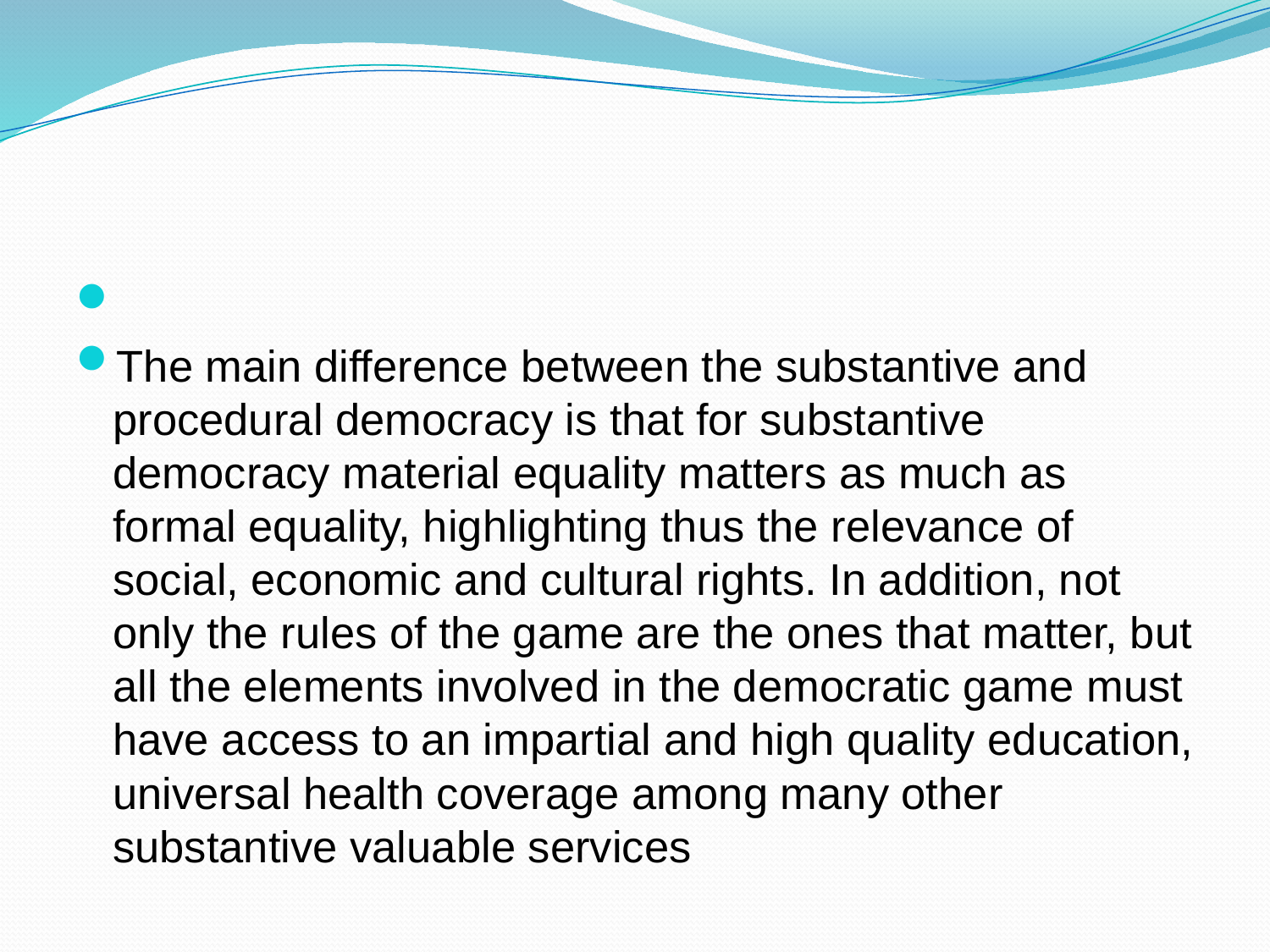

#

The main difference between the substantive and procedural democracy is that for substantive democracy material equality matters as much as formal equality, highlighting thus the relevance of social, economic and cultural rights. In addition, not only the rules of the game are the ones that matter, but all the elements involved in the democratic game must have access to an impartial and high quality education, universal health coverage among many other substantive valuable services